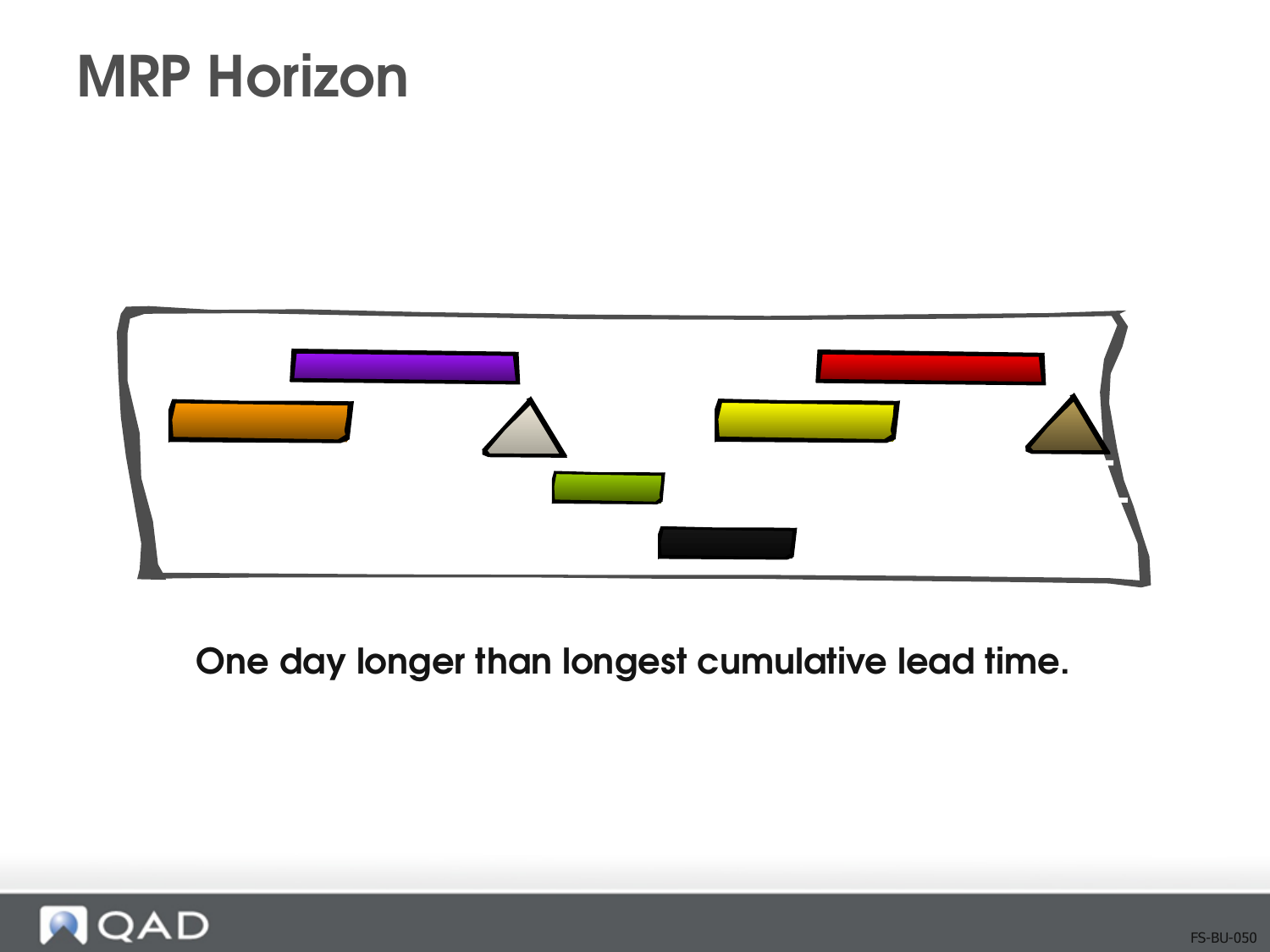

# MRP Horizon

One day longer than longest cumulative lead time.
FS-BU-050